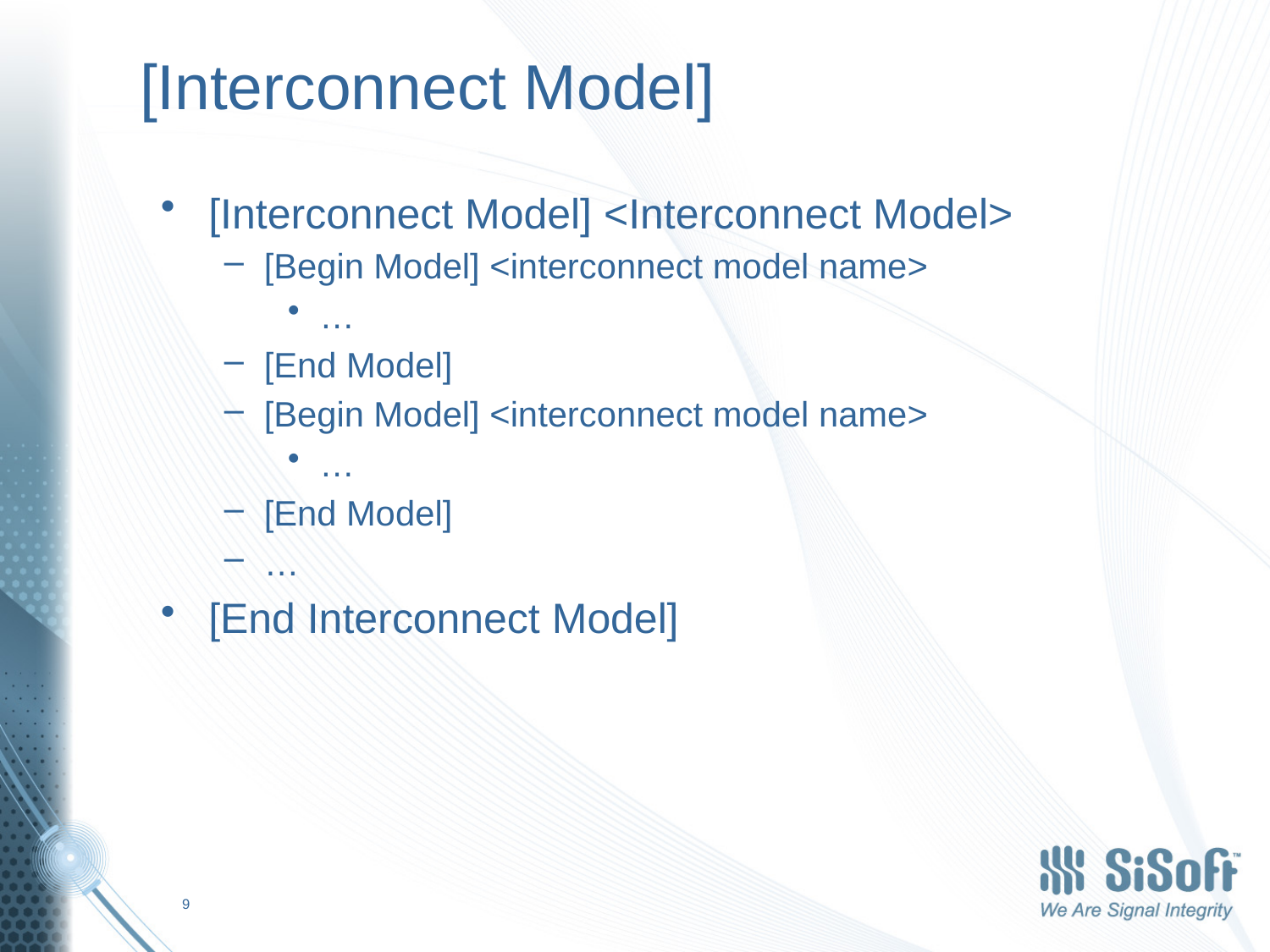

# [Interconnect Model]
[Interconnect Model] <Interconnect Model>
[Begin Model] <interconnect model name>
…
[End Model]
[Begin Model] <interconnect model name>
…
[End Model]
…
[End Interconnect Model]

9